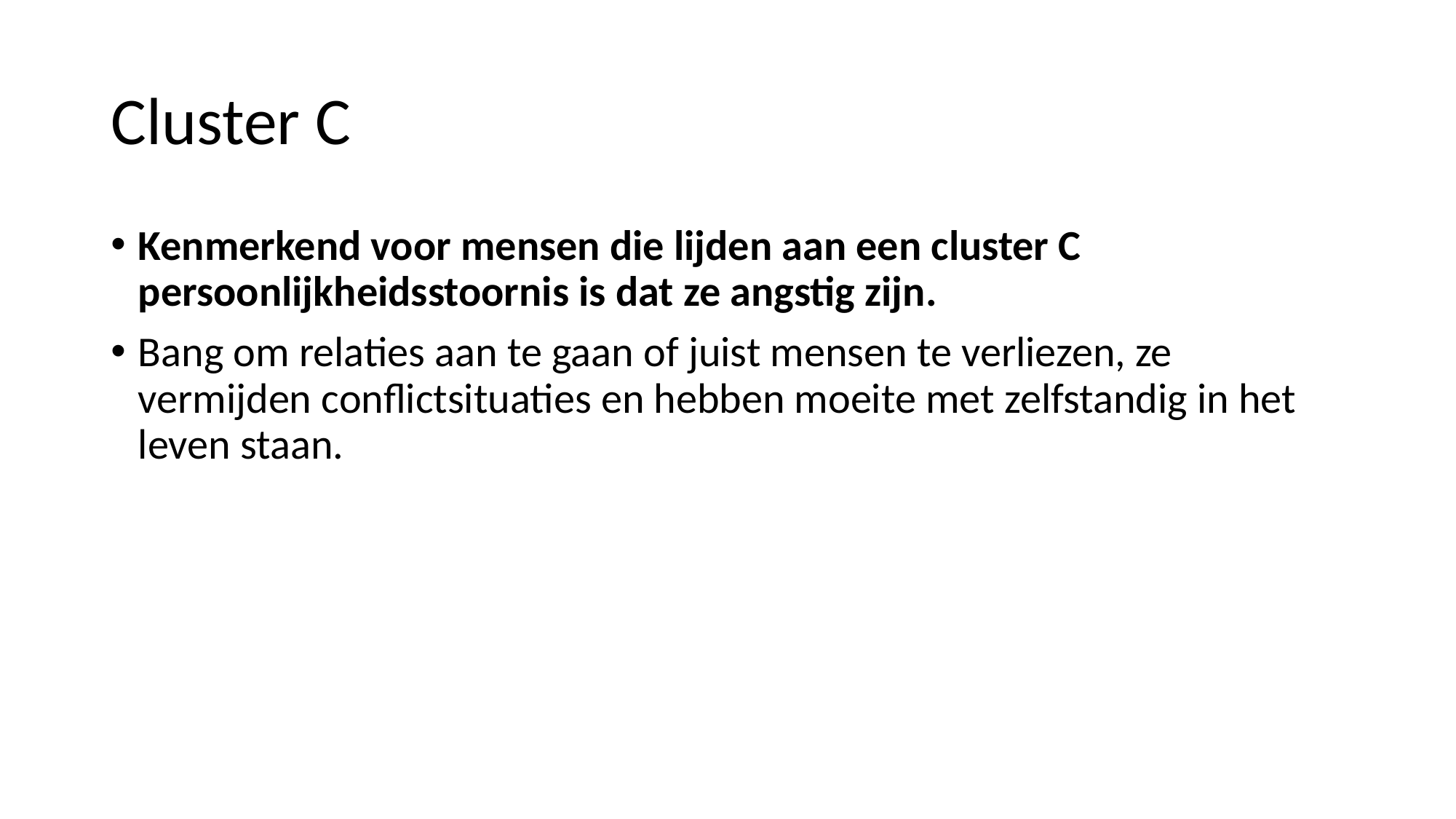

# Cluster C
Kenmerkend voor mensen die lijden aan een cluster C persoonlijkheidsstoornis is dat ze angstig zijn.
Bang om relaties aan te gaan of juist mensen te verliezen, ze vermijden conflictsituaties en hebben moeite met zelfstandig in het leven staan.